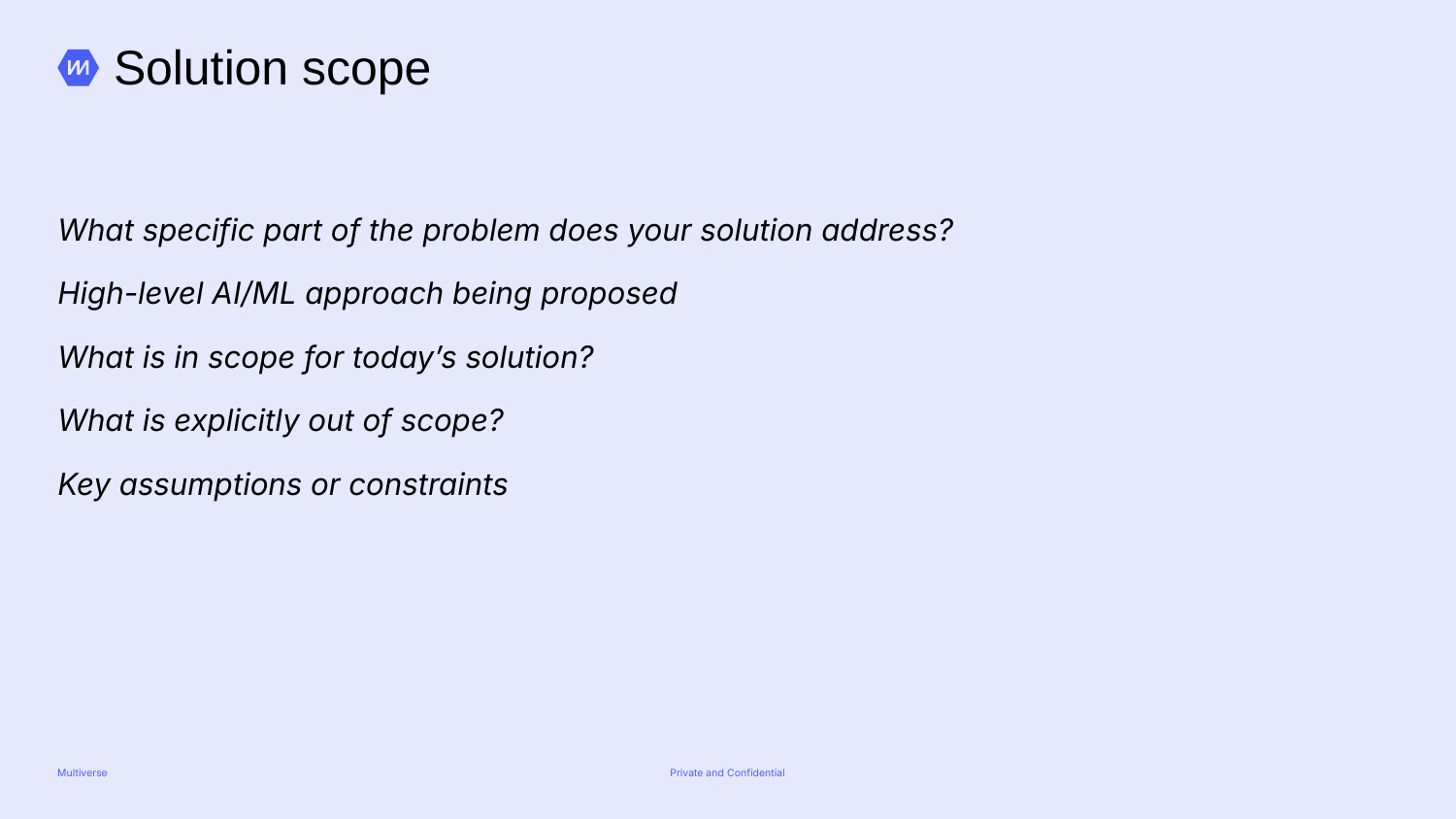

Solution scope
What specific part of the problem does your solution address?
High-level AI/ML approach being proposed
What is in scope for today’s solution?
What is explicitly out of scope?
Key assumptions or constraints